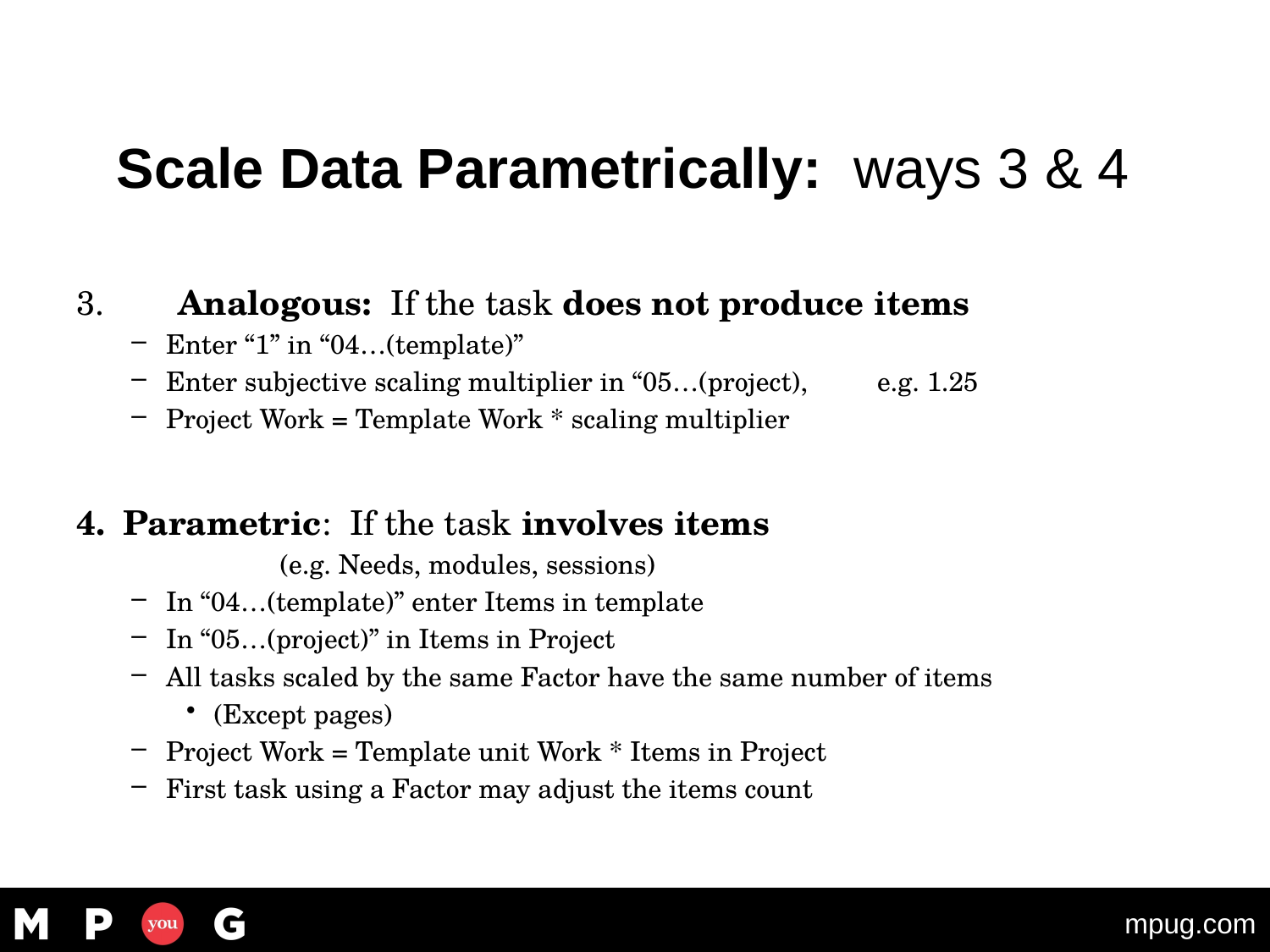

#
© Oliver D Gildersleeve, Jr 2020
18
Scale Data Parametrically:  ways 3 & 4
3.	Analogous:  If the task does not produce items
Enter “1” in “04…(template)”
Enter subjective scaling multiplier in “05…(project), 	e.g. 1.25
Project Work = Template Work * scaling multiplier

Parametric:  If the task involves items
		(e.g. Needs, modules, sessions)
In “04…(template)” enter Items in template
In “05…(project)” in Items in Project
All tasks scaled by the same Factor have the same number of items
(Except pages)
Project Work = Template unit Work * Items in Project
First task using a Factor may adjust the items count